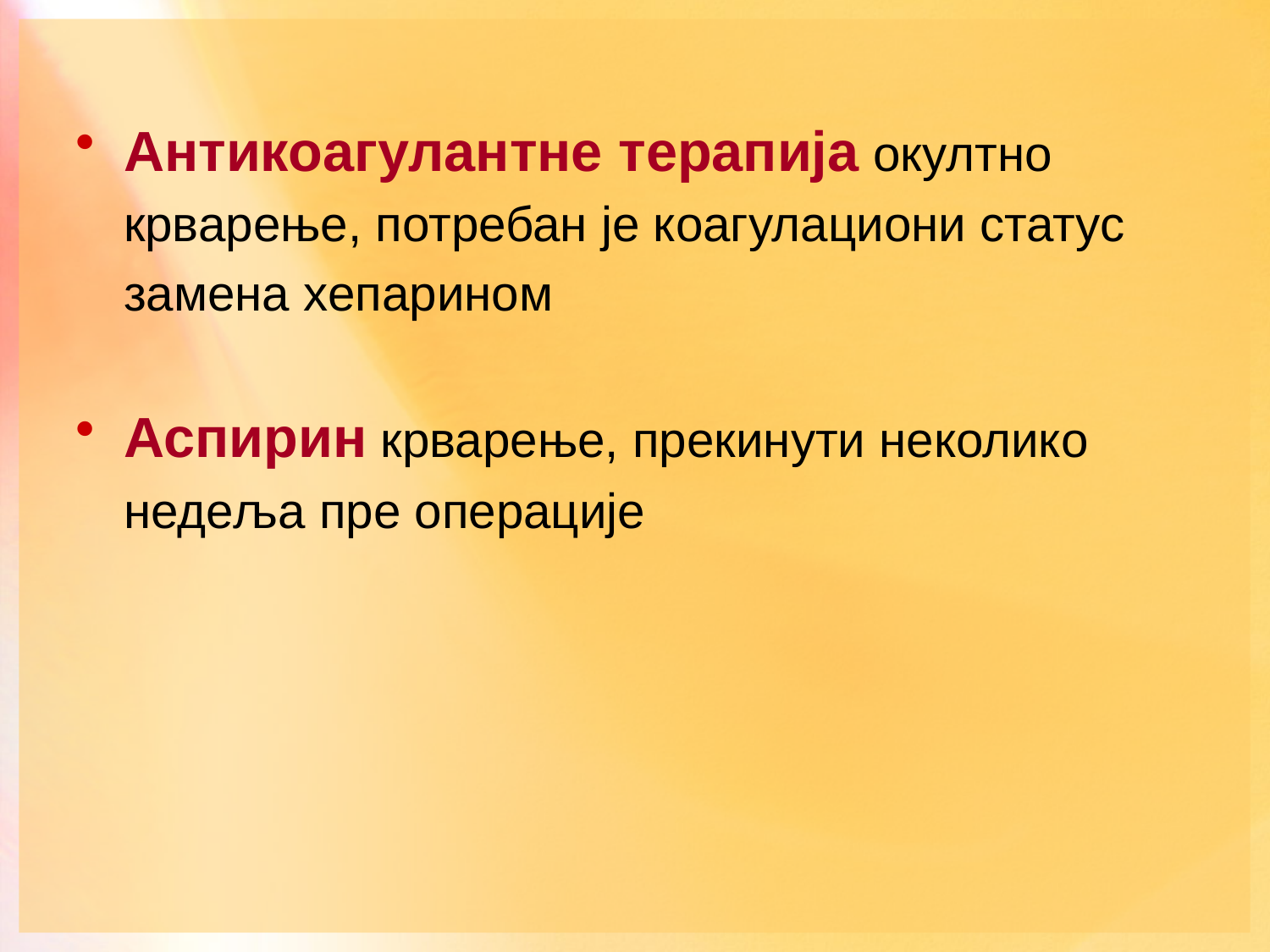

# Антикоагулантне терапија окултно
	крварење, потребан је коагулациони статус
	замена хепарином

Аспирин крварење, прекинути неколико
	недеља пре операције